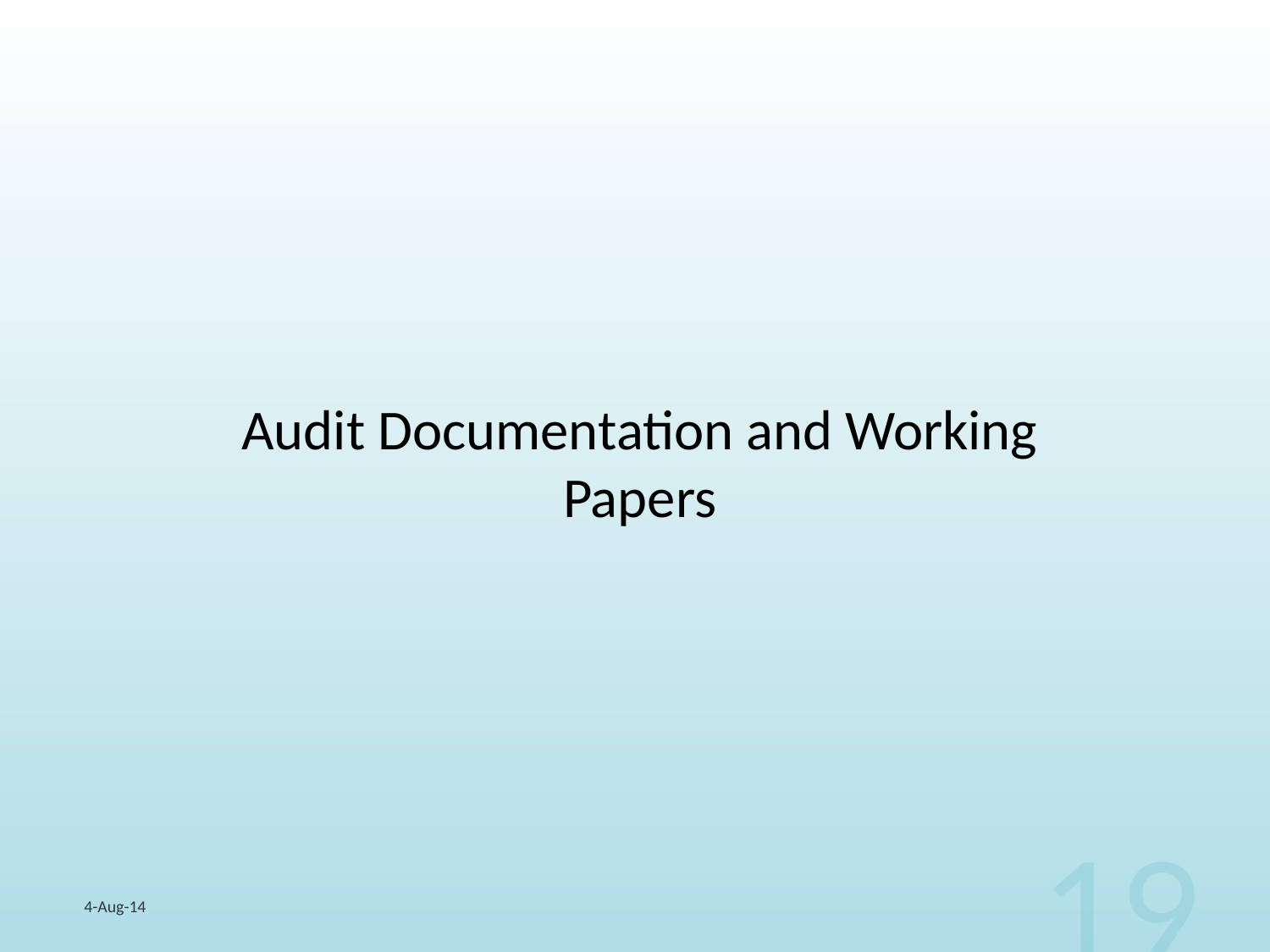

Audit Documentation and Working Papers
19
4-Aug-14